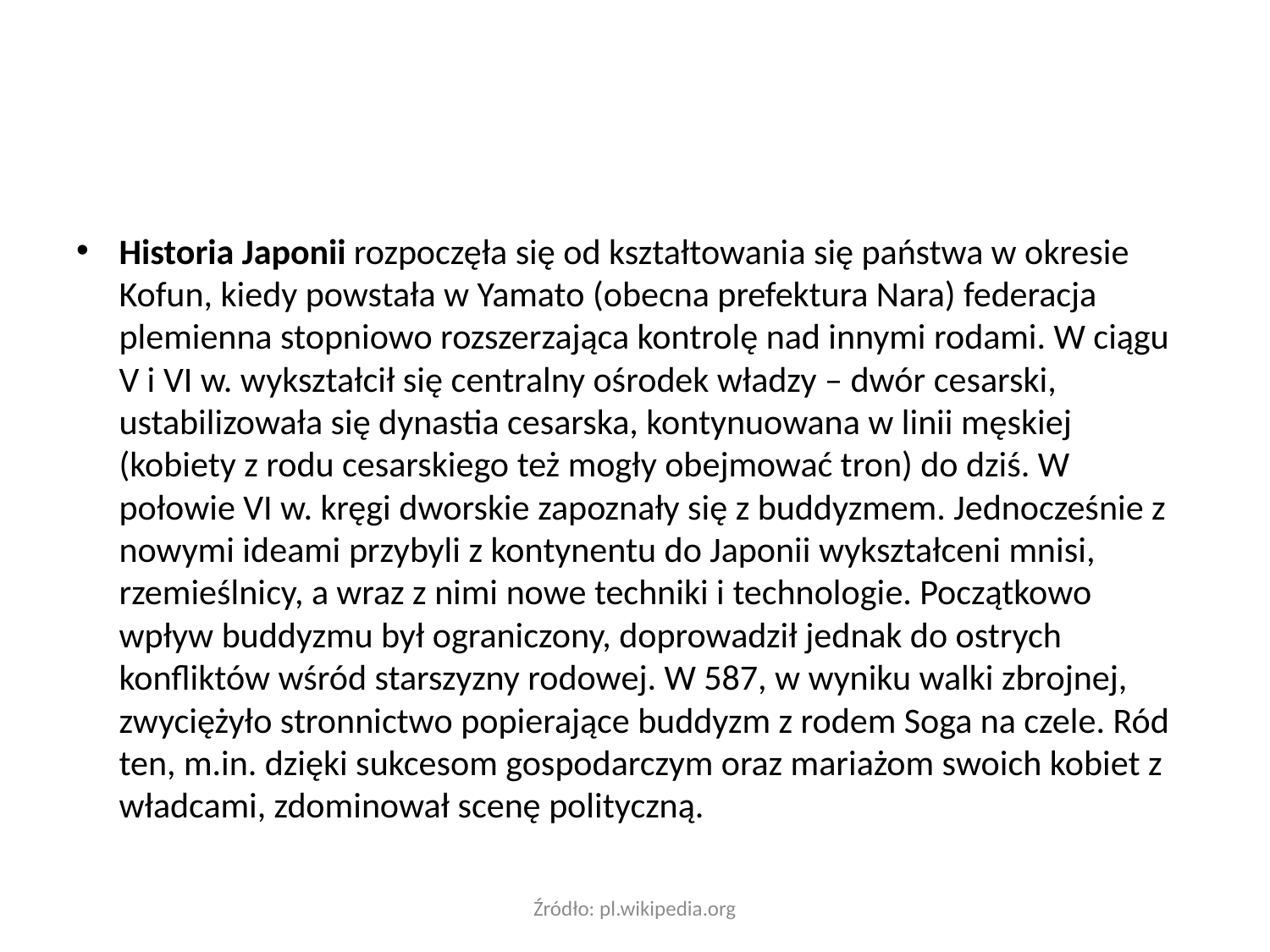

#
Historia Japonii rozpoczęła się od kształtowania się państwa w okresie Kofun, kiedy powstała w Yamato (obecna prefektura Nara) federacja plemienna stopniowo rozszerzająca kontrolę nad innymi rodami. W ciągu V i VI w. wykształcił się centralny ośrodek władzy – dwór cesarski, ustabilizowała się dynastia cesarska, kontynuowana w linii męskiej (kobiety z rodu cesarskiego też mogły obejmować tron) do dziś. W połowie VI w. kręgi dworskie zapoznały się z buddyzmem. Jednocześnie z nowymi ideami przybyli z kontynentu do Japonii wykształceni mnisi, rzemieślnicy, a wraz z nimi nowe techniki i technologie. Początkowo wpływ buddyzmu był ograniczony, doprowadził jednak do ostrych konfliktów wśród starszyzny rodowej. W 587, w wyniku walki zbrojnej, zwyciężyło stronnictwo popierające buddyzm z rodem Soga na czele. Ród ten, m.in. dzięki sukcesom gospodarczym oraz mariażom swoich kobiet z władcami, zdominował scenę polityczną.
Źródło: pl.wikipedia.org